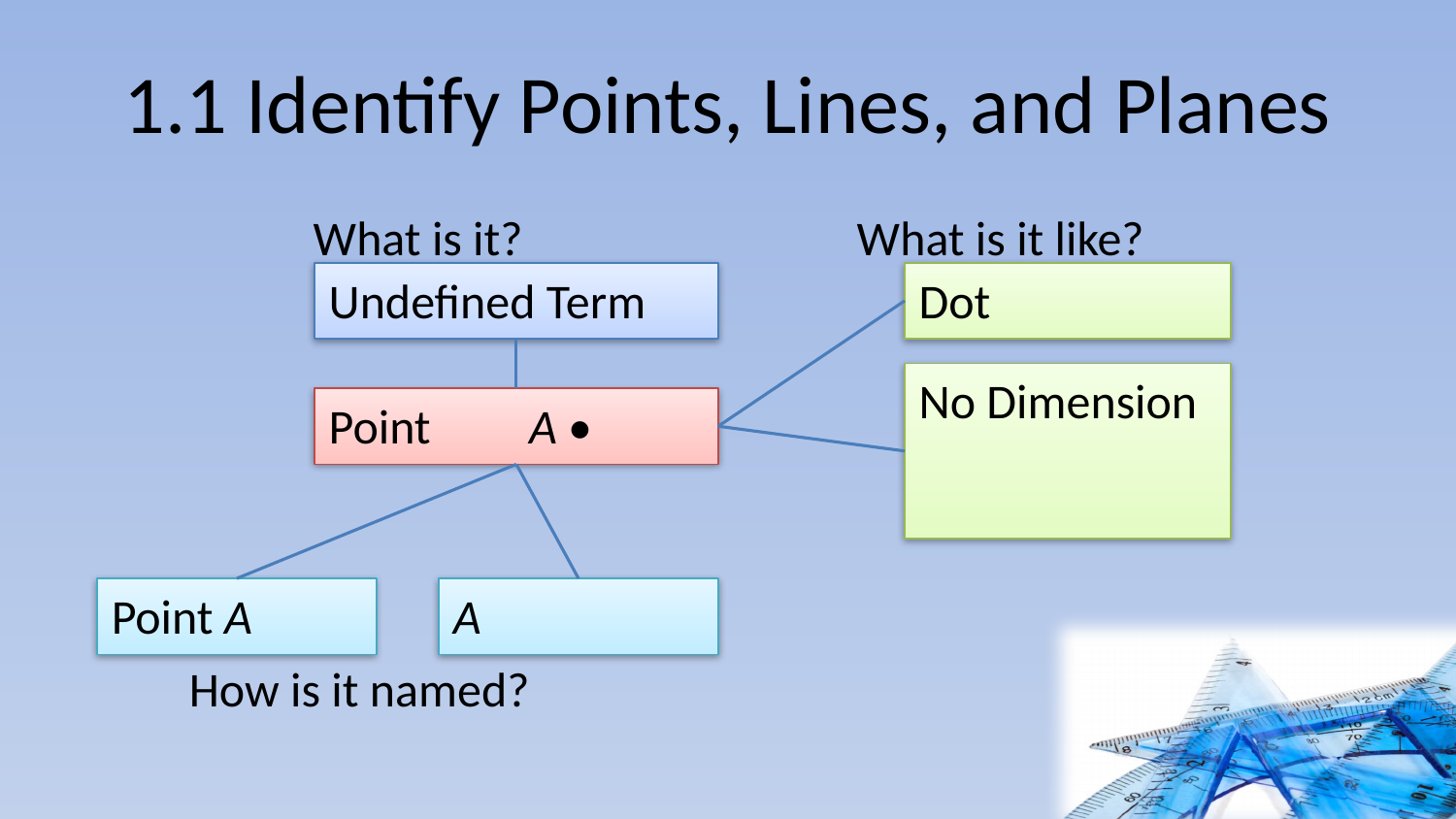

# 1.1 Identify Points, Lines, and Planes
What is it?
What is it like?
Undefined Term
Dot
No Dimension
Point         A •
Point A
A
How is it named?